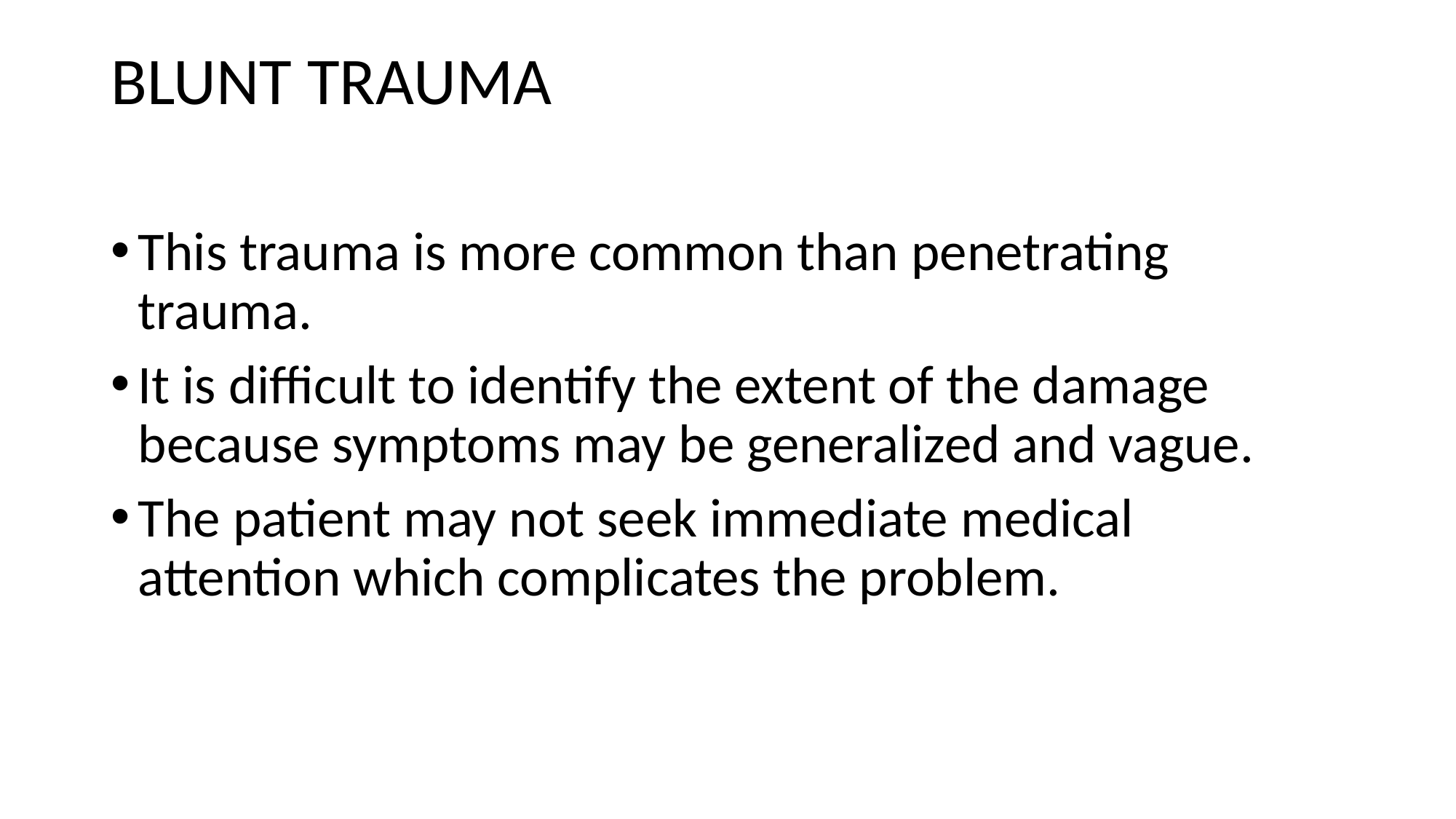

# BLUNT TRAUMA
This trauma is more common than penetrating trauma.
It is difficult to identify the extent of the damage because symptoms may be generalized and vague.
The patient may not seek immediate medical attention which complicates the problem.